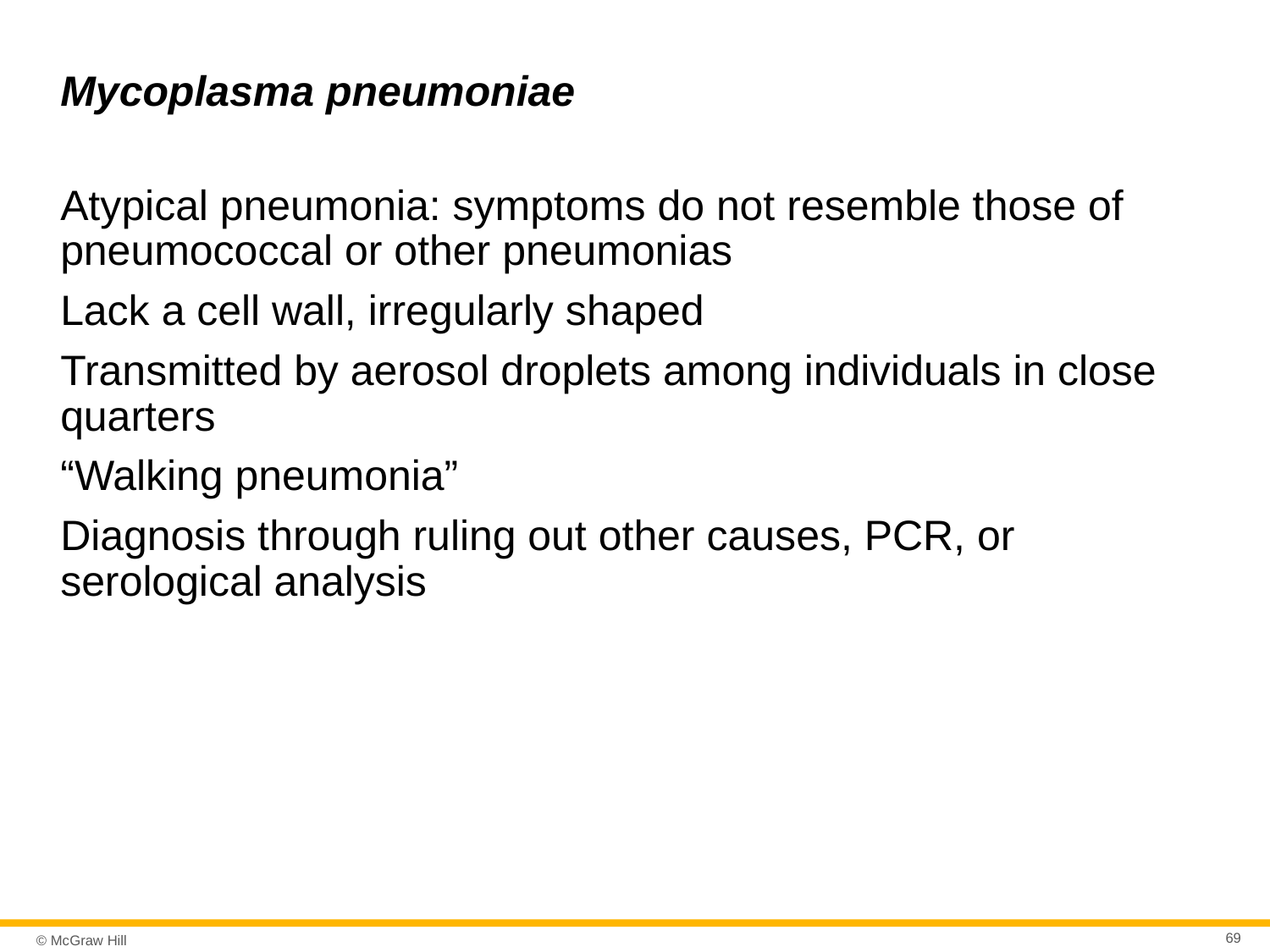

# Mycoplasma pneumoniae
Atypical pneumonia: symptoms do not resemble those of pneumococcal or other pneumonias
Lack a cell wall, irregularly shaped
Transmitted by aerosol droplets among individuals in close quarters
“Walking pneumonia”
Diagnosis through ruling out other causes, PCR, or serological analysis